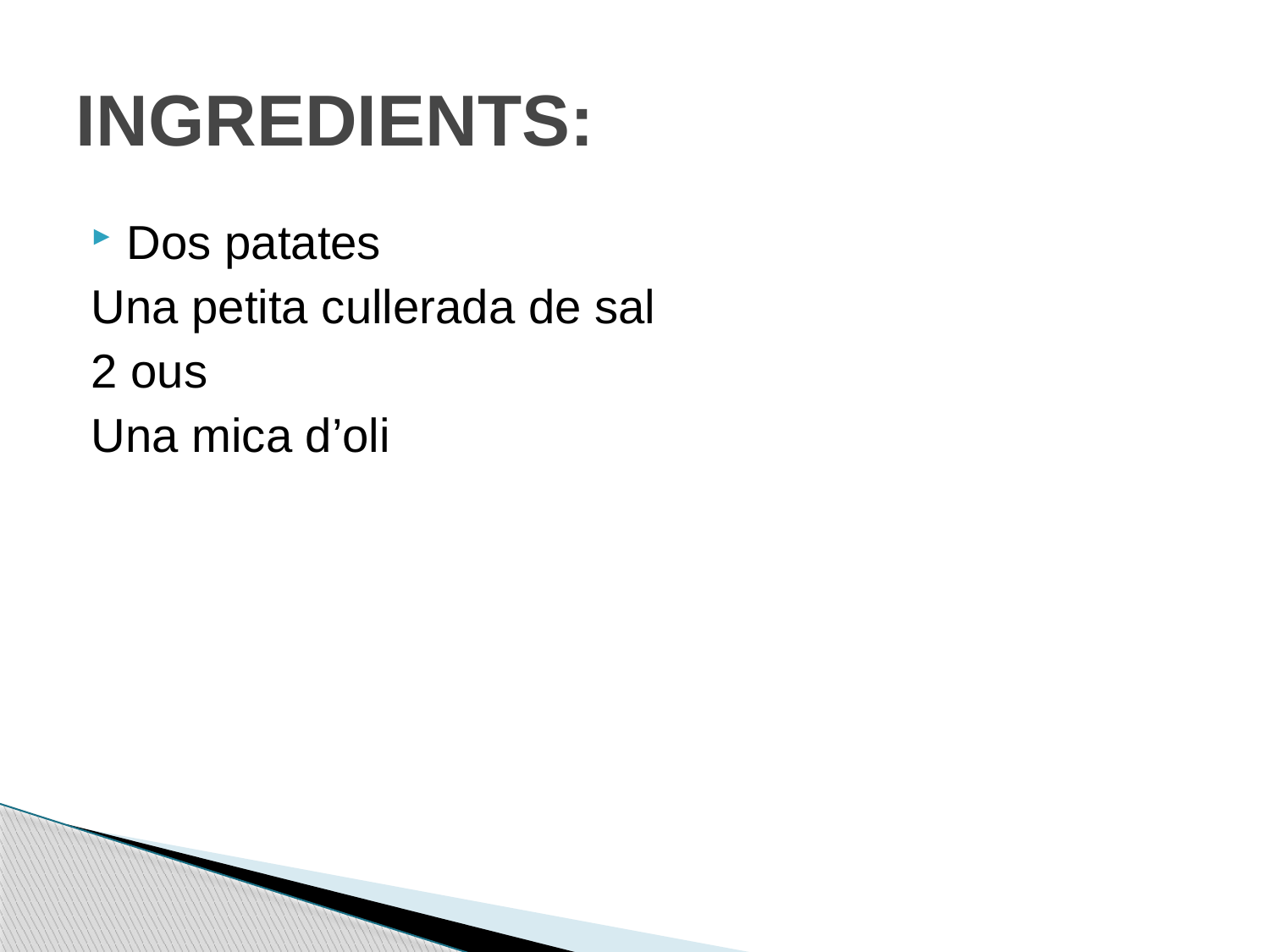

# INGREDIENTS:
Dos patates
Una petita cullerada de sal
2 ous
Una mica d’oli